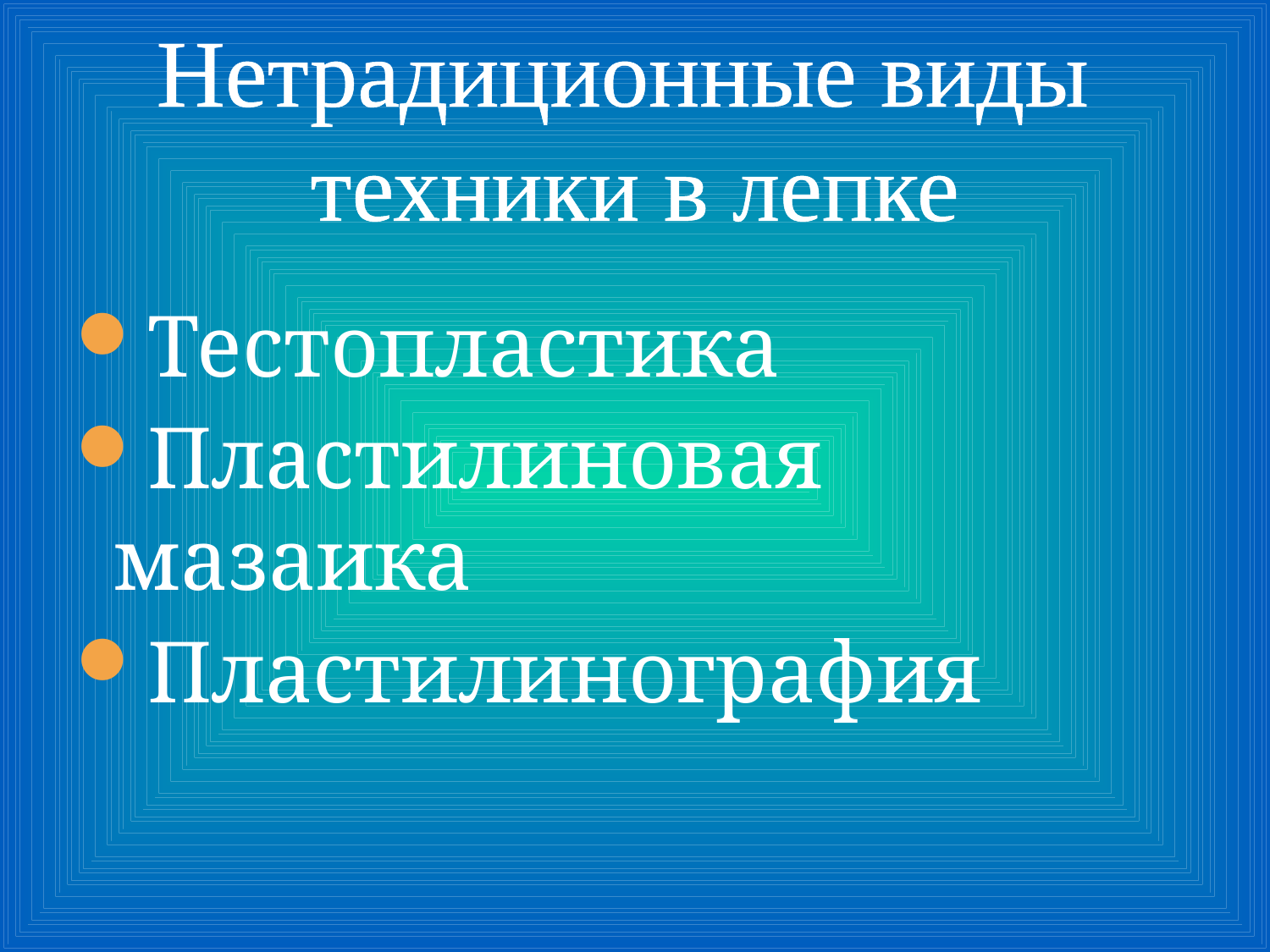

# Нетрадиционные виды техники в лепке
Тестопластика
Пластилиновая мазаика
Пластилинография